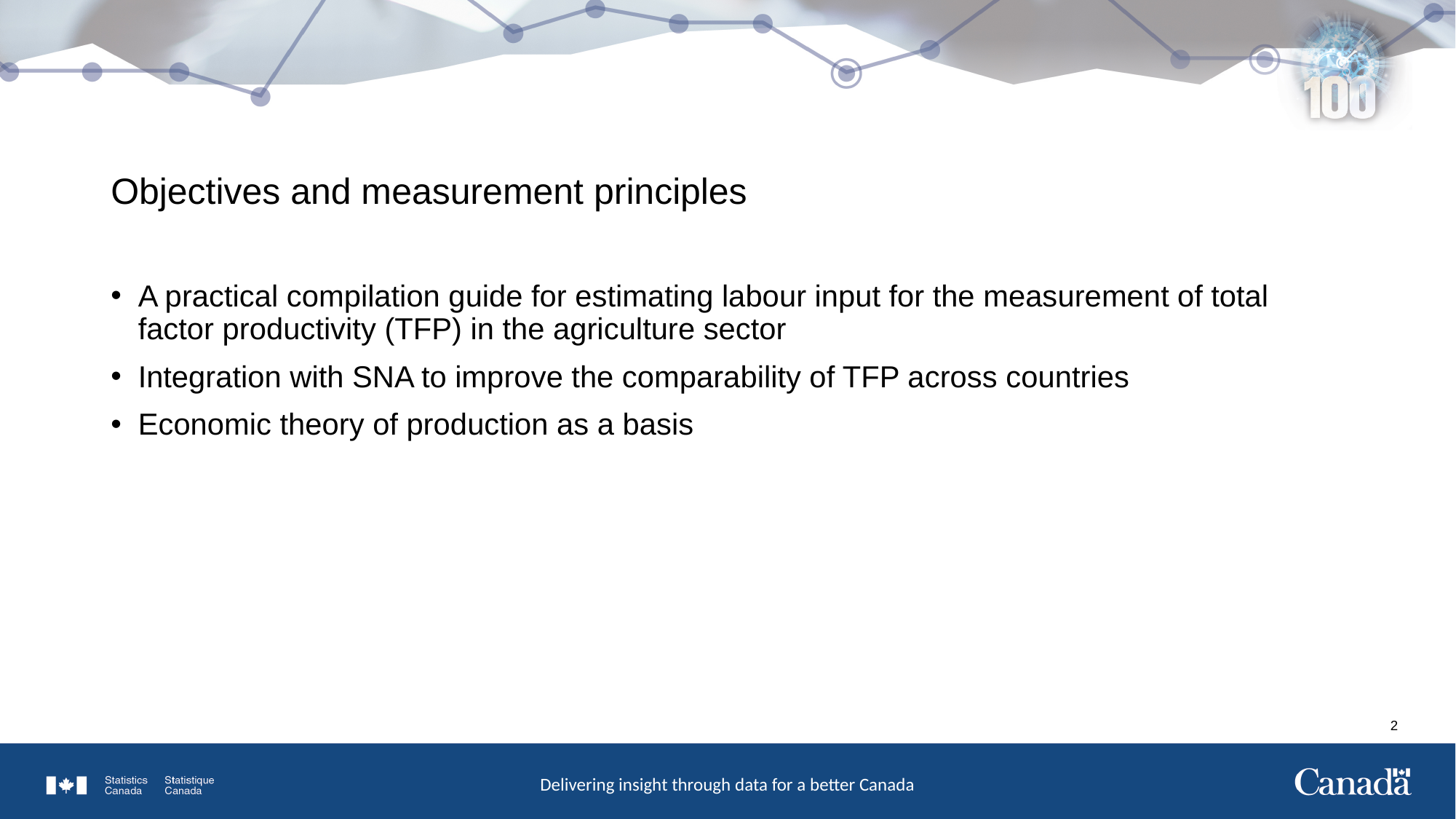

# Objectives and measurement principles
A practical compilation guide for estimating labour input for the measurement of total factor productivity (TFP) in the agriculture sector
Integration with SNA to improve the comparability of TFP across countries
Economic theory of production as a basis

2